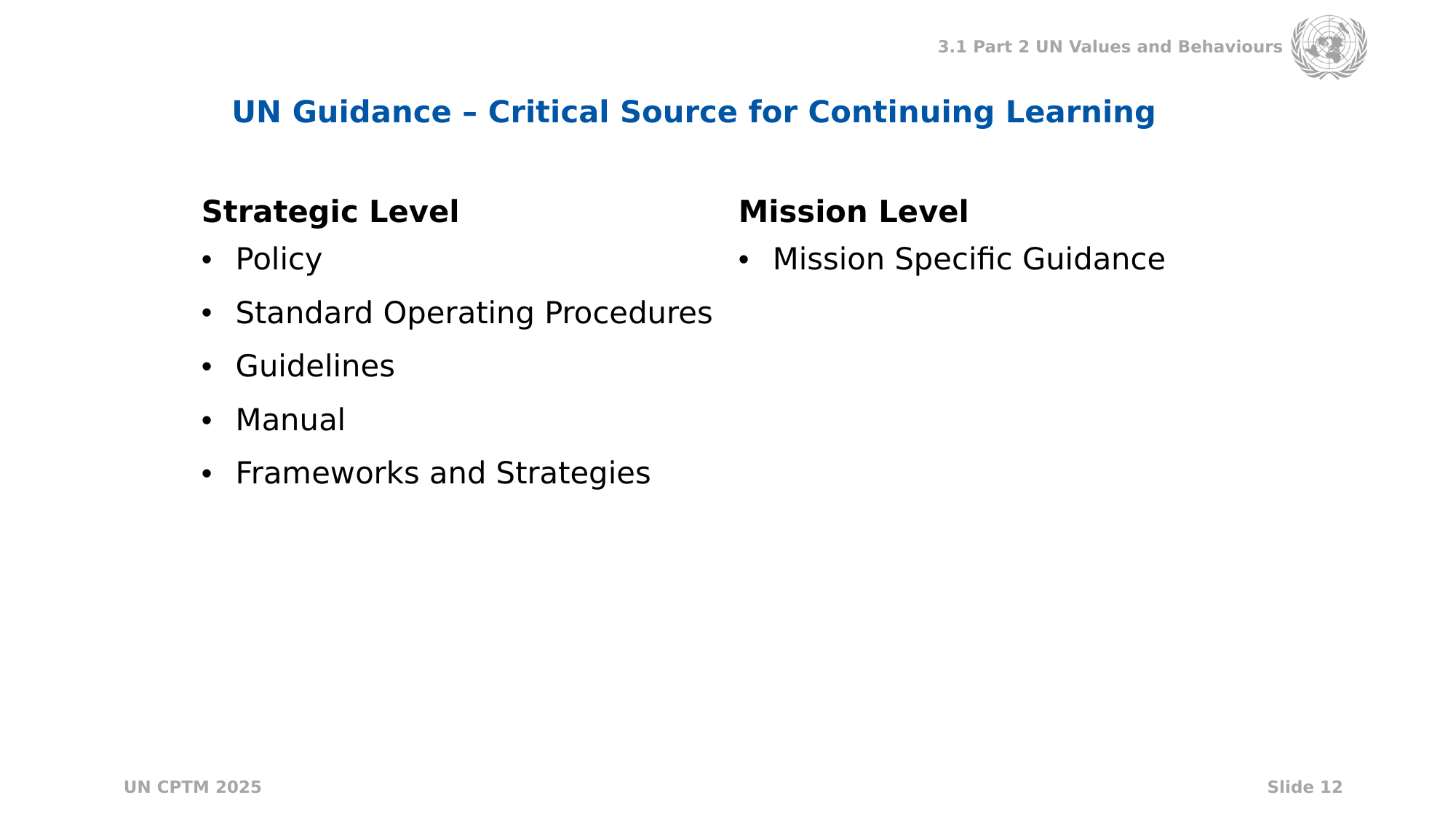

UN Guidance – Critical Source for Continuing Learning
| Strategic Level | Mission Level |
| --- | --- |
| Policy Standard Operating Procedures Guidelines Manual Frameworks and Strategies | Mission Specific Guidance |